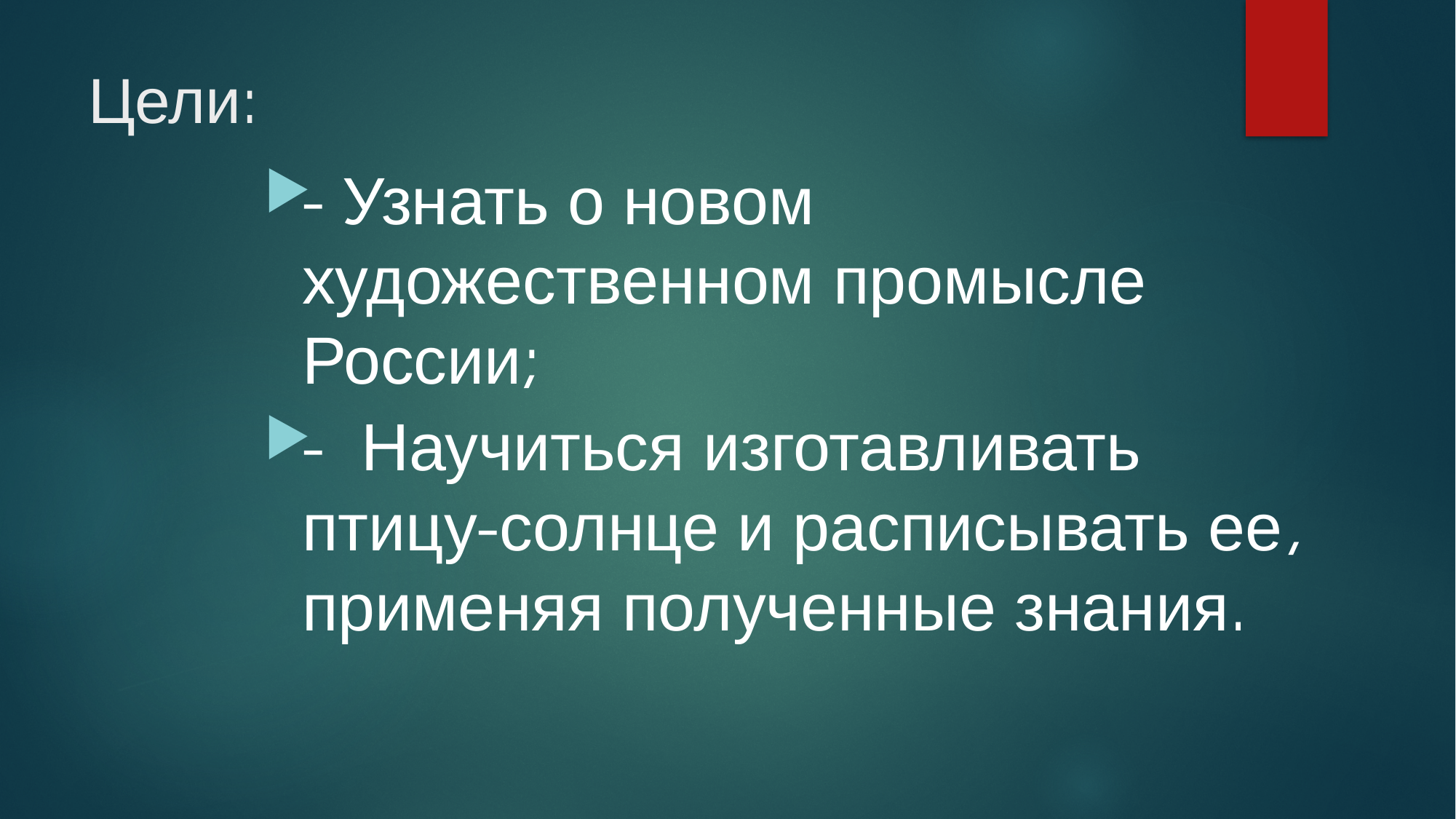

# Цели:
- Узнать о новом художественном промысле России;
-  Научиться изготавливать птицу-солнце и расписывать ее, применяя полученные знания.